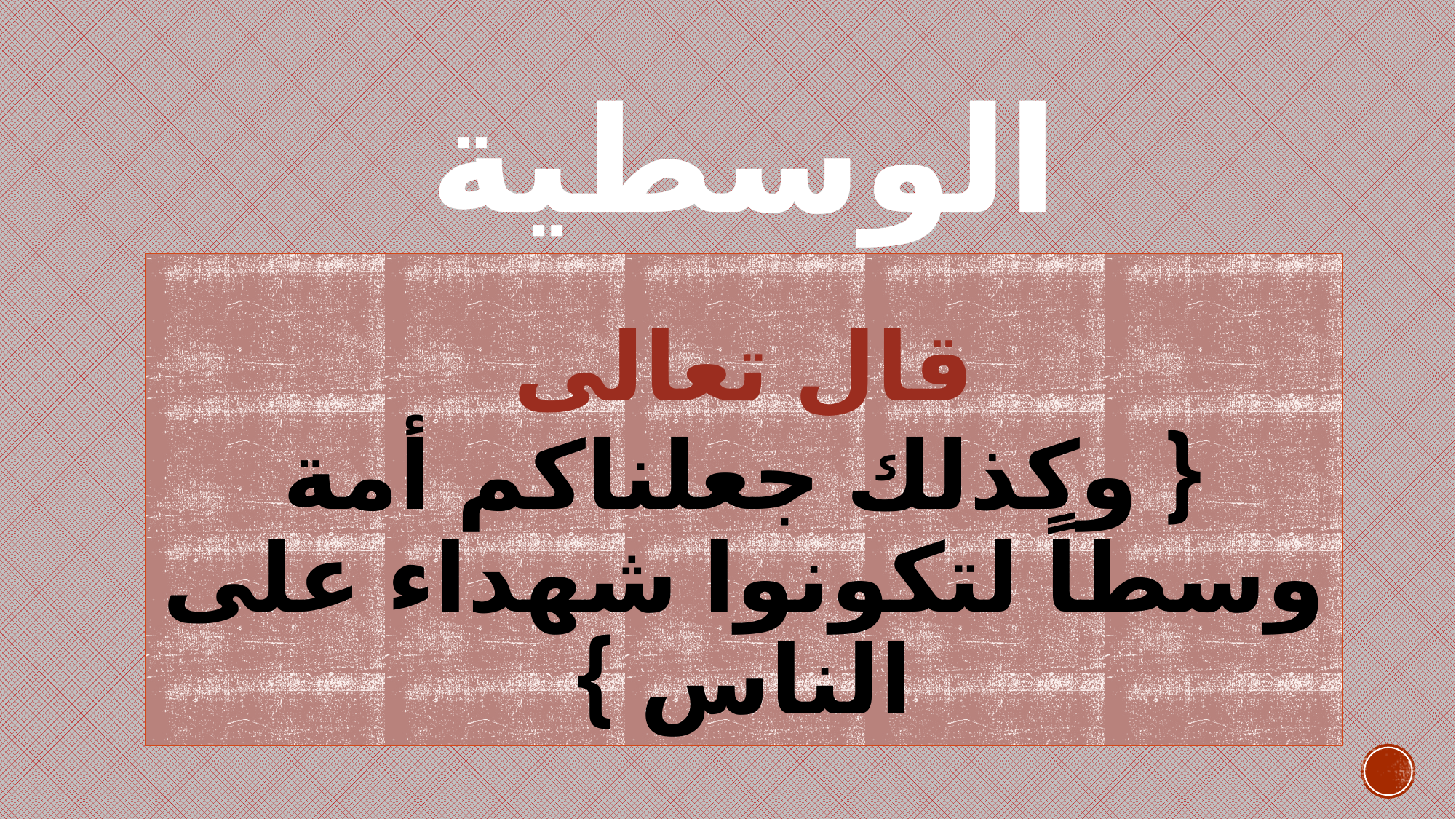

# الوسطية

قال تعالى
{ وكذلك جعلناكم أمة وسطاً لتكونوا شهداء على الناس }